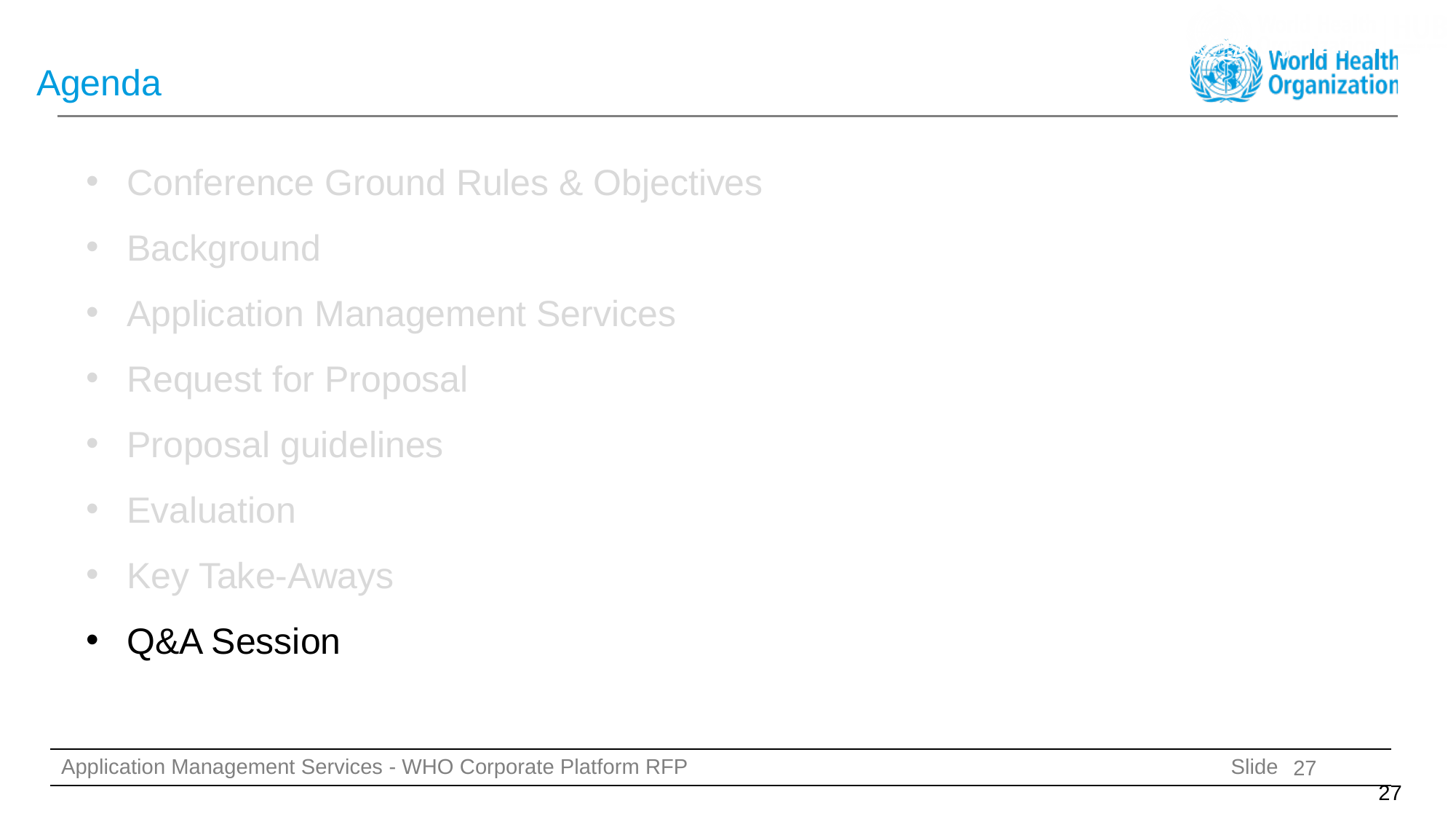

# Agenda
Conference Ground Rules & Objectives
Background
Application Management Services
Request for Proposal
Proposal guidelines
Evaluation
Key Take-Aways
Q&A Session
27